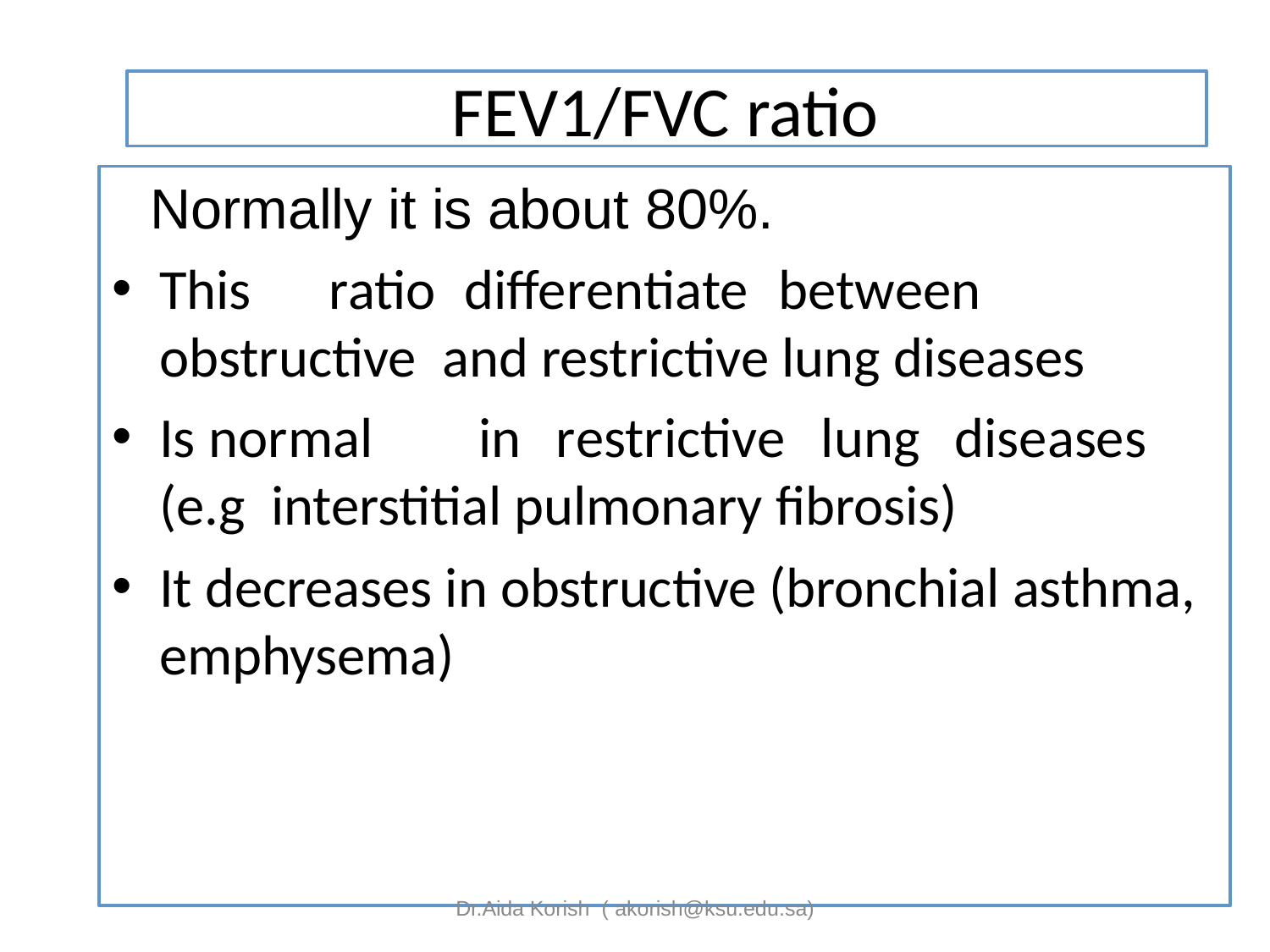

# FEV1/FVC ratio

Normally it is about 80%.
This	ratio	diﬀerentiate	between	obstructive  and restrictive lung diseases
Is	normal	in	restrictive	lung	diseases	(e.g  interstitial pulmonary ﬁbrosis)
It decreases in obstructive (bronchial asthma,  emphysema)
Dr.Aida Korish  ( akorish@ksu.edu.sa)